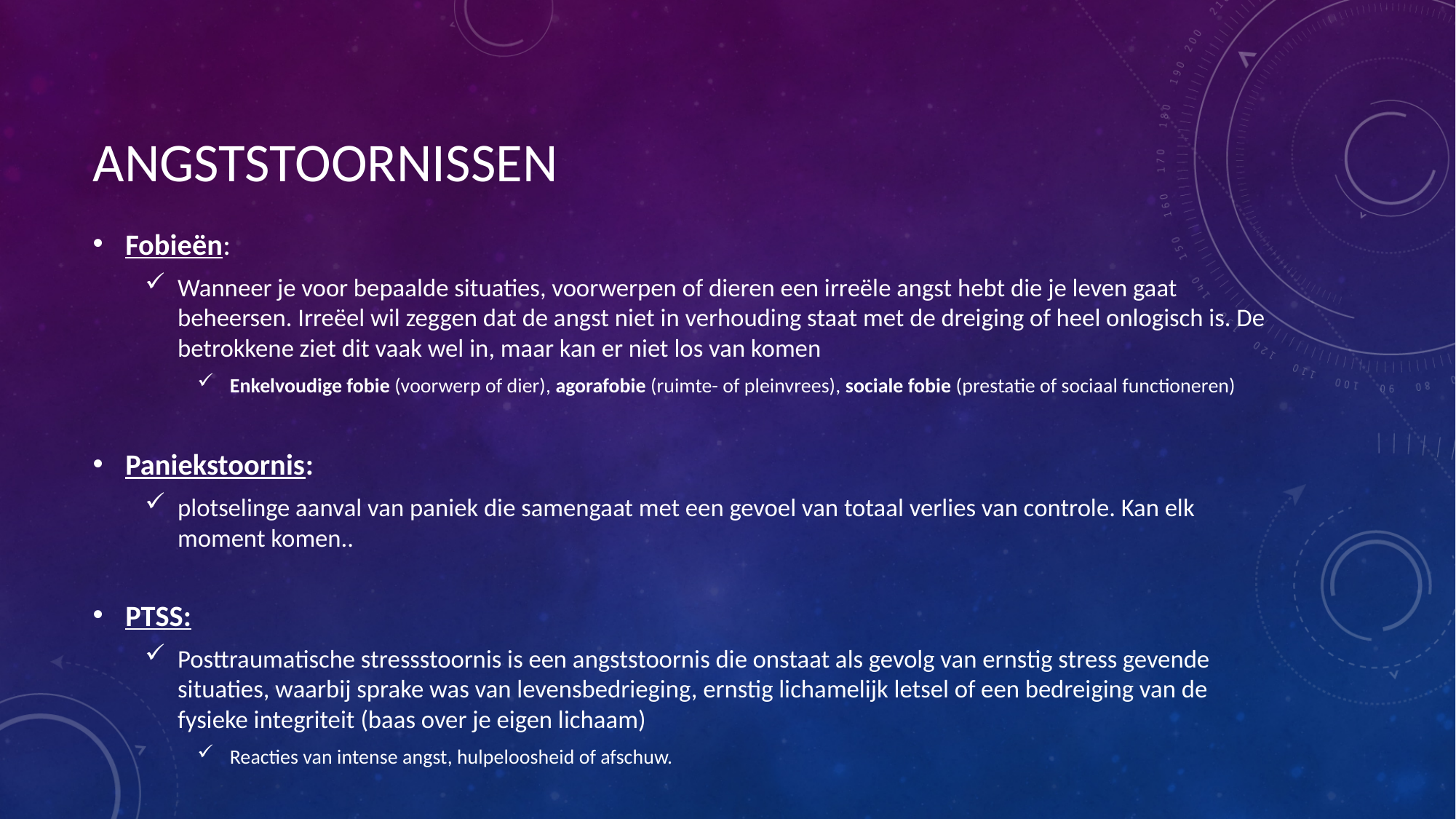

# angststoornissen
Fobieën:
Wanneer je voor bepaalde situaties, voorwerpen of dieren een irreële angst hebt die je leven gaat beheersen. Irreëel wil zeggen dat de angst niet in verhouding staat met de dreiging of heel onlogisch is. De betrokkene ziet dit vaak wel in, maar kan er niet los van komen
Enkelvoudige fobie (voorwerp of dier), agorafobie (ruimte- of pleinvrees), sociale fobie (prestatie of sociaal functioneren)

Paniekstoornis:
plotselinge aanval van paniek die samengaat met een gevoel van totaal verlies van controle. Kan elk moment komen..

PTSS:
Posttraumatische stressstoornis is een angststoornis die onstaat als gevolg van ernstig stress gevende situaties, waarbij sprake was van levensbedrieging, ernstig lichamelijk letsel of een bedreiging van de fysieke integriteit (baas over je eigen lichaam)
Reacties van intense angst, hulpeloosheid of afschuw.